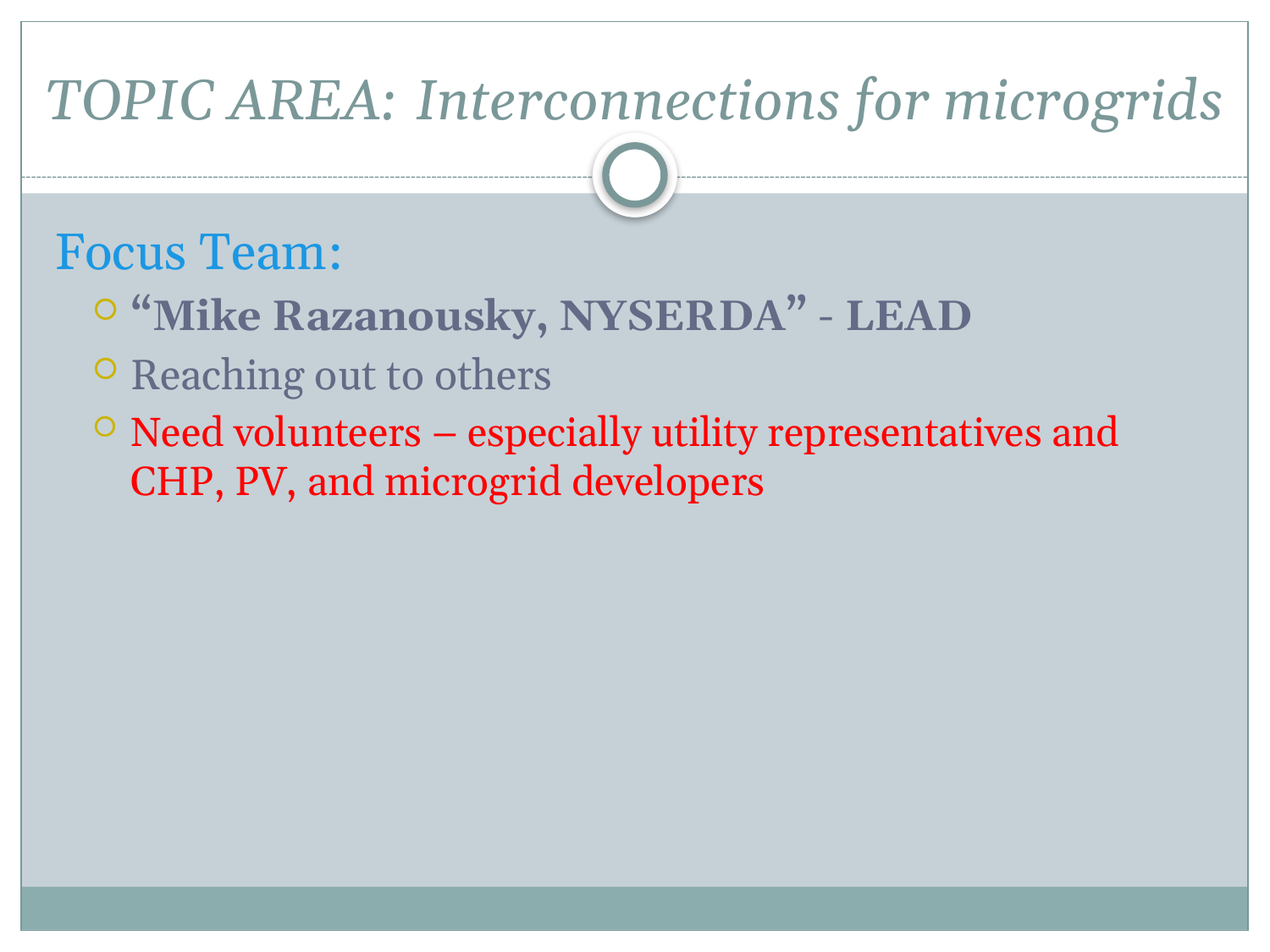

# TOPIC AREA: Interconnections for microgrids
Focus Team:
“Mike Razanousky, NYSERDA” - LEAD
Reaching out to others
Need volunteers – especially utility representatives and CHP, PV, and microgrid developers